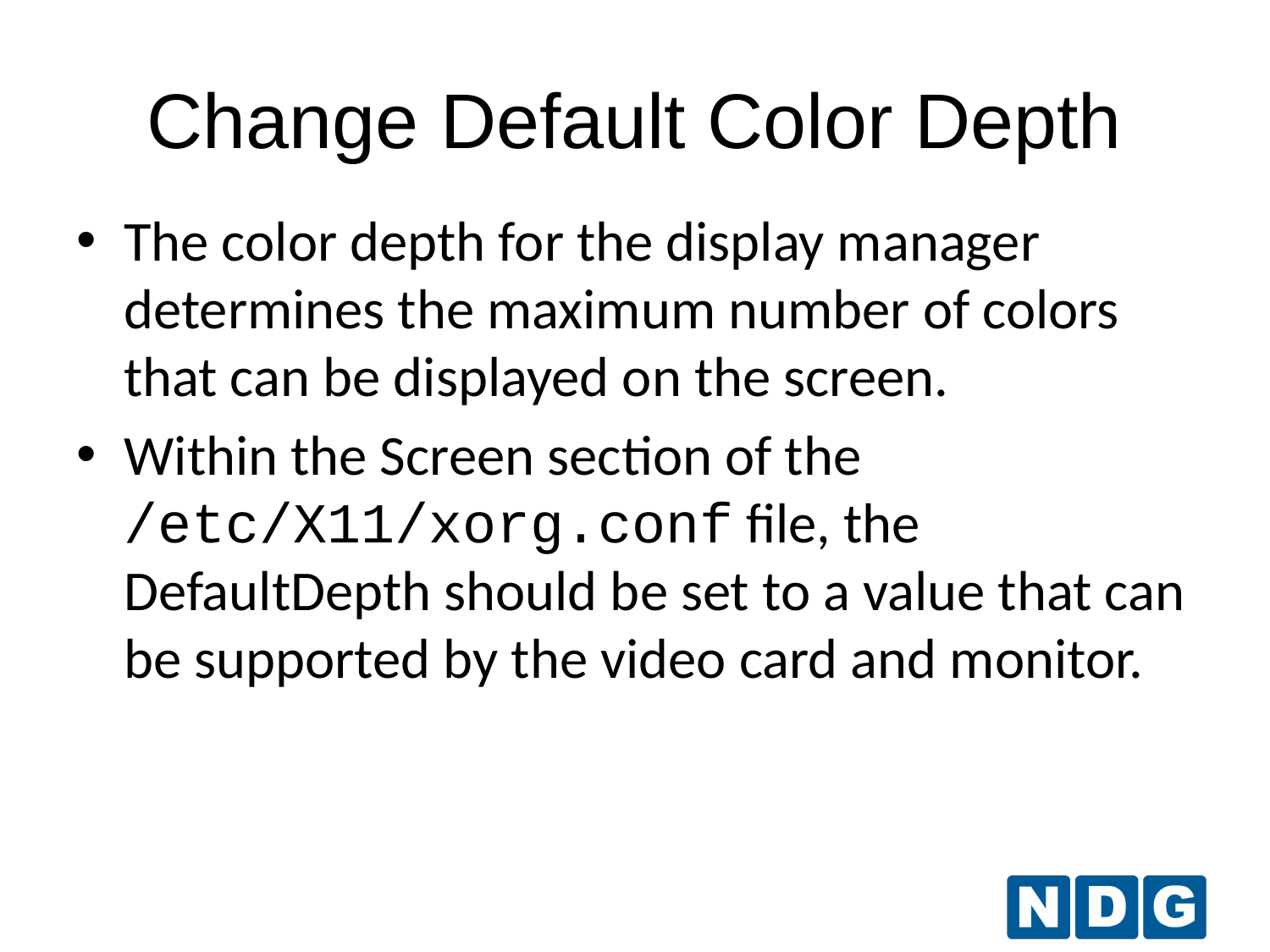

# Change Default Color Depth
The color depth for the display manager determines the maximum number of colors that can be displayed on the screen.
Within the Screen section of the /etc/X11/xorg.conf file, the DefaultDepth should be set to a value that can be supported by the video card and monitor.